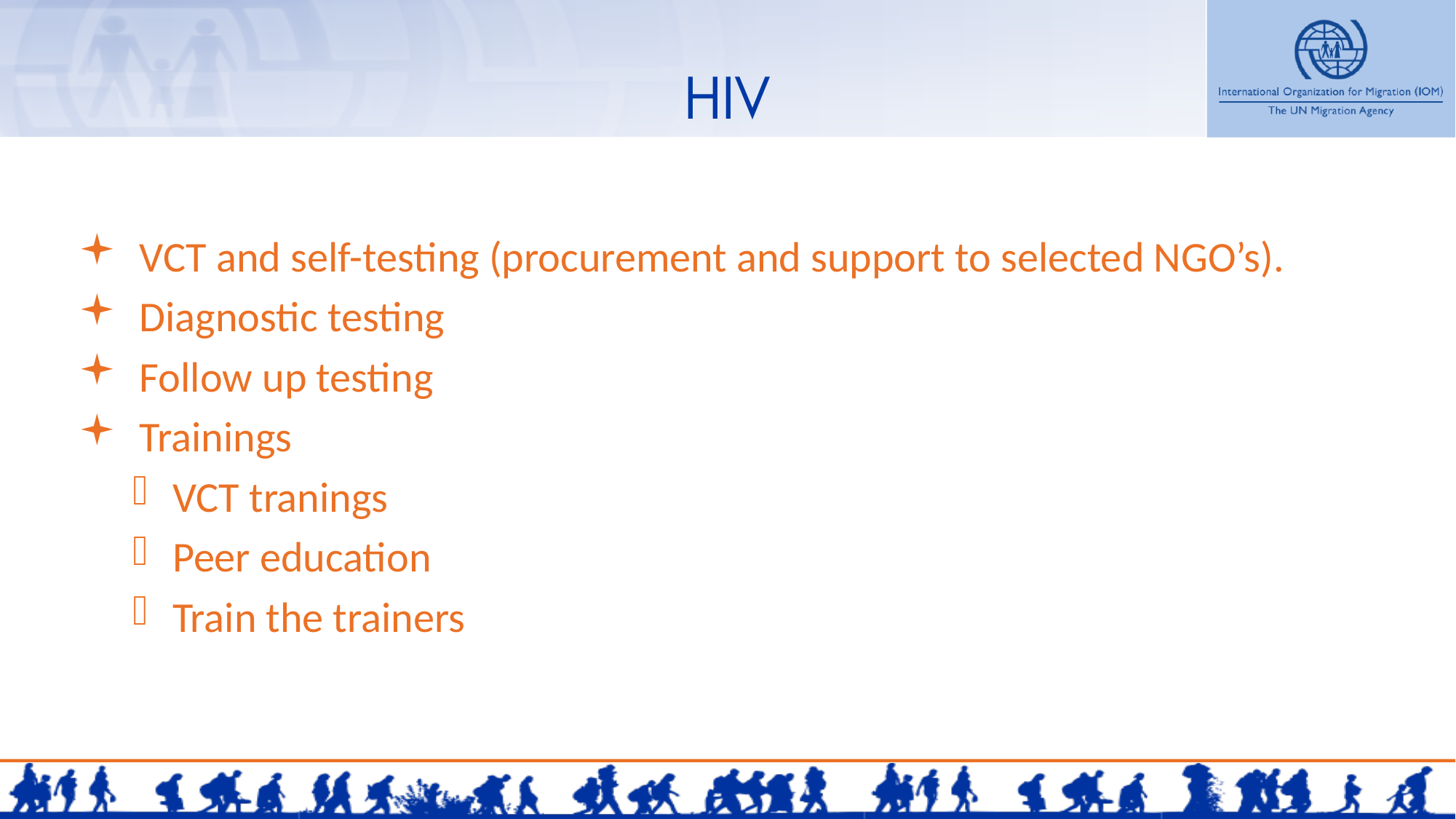

# HIV

VCT and self-testing (procurement and support to selected NGO’s).
Diagnostic testing
Follow up testing
Trainings
VCT tranings
Peer education
Train the trainers